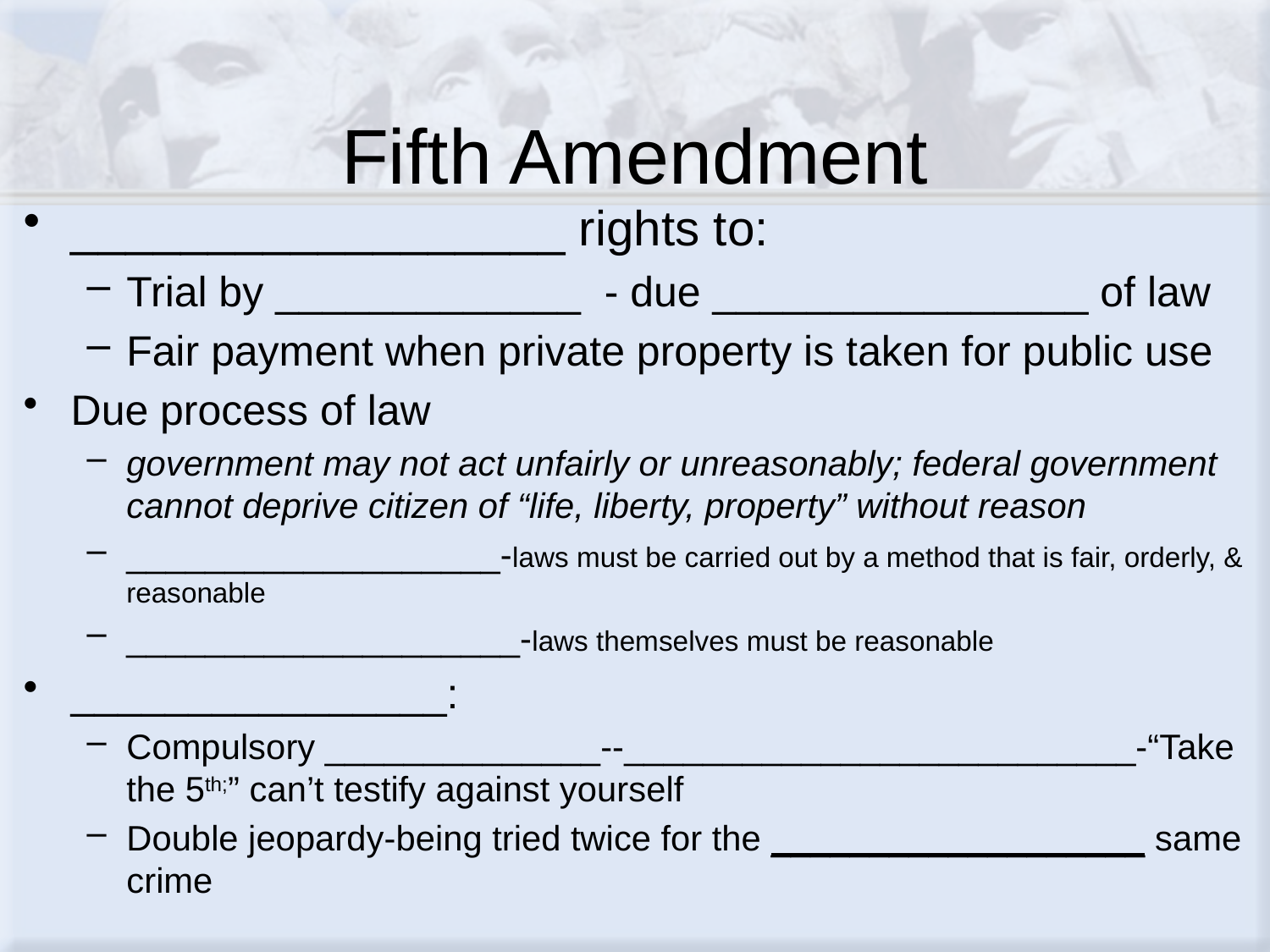

# Fifth Amendment
__________________ rights to:
Trial by _____________  - due ________________ of law
Fair payment when private property is taken for public use
Due process of law
government may not act unfairly or unreasonably; federal government cannot deprive citizen of “life, liberty, property” without reason
___________________-laws must be carried out by a method that is fair, orderly, & reasonable
____________________-laws themselves must be reasonable
________________:
Compulsory ______________--__________________________-“Take the 5th;” can’t testify against yourself
Double jeopardy-being tried twice for the ___________________ same crime